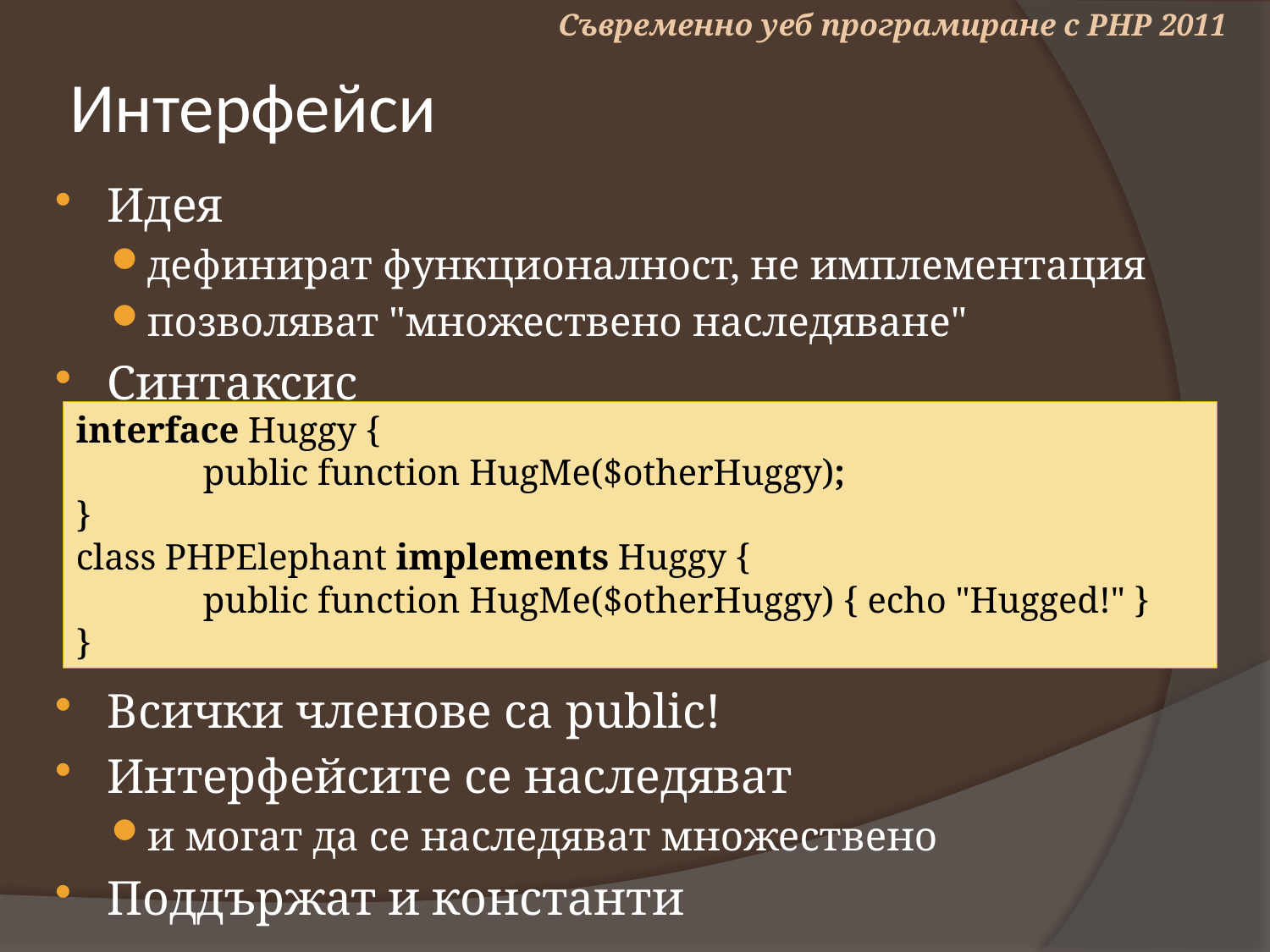

Съвременно уеб програмиране с PHP 2011
# Интерфейси
Идея
дефинират функционалност, не имплементация
позволяват "множествено наследяване"
Синтаксис

Всички членове са public!
Интерфейсите се наследяват
и могат да се наследяват множествено
Поддържат и константи
interface Huggy {
	public function HugMe($otherHuggy);
}
class PHPElephant implements Huggy {
	public function HugMe($otherHuggy) { echo "Hugged!" }
}